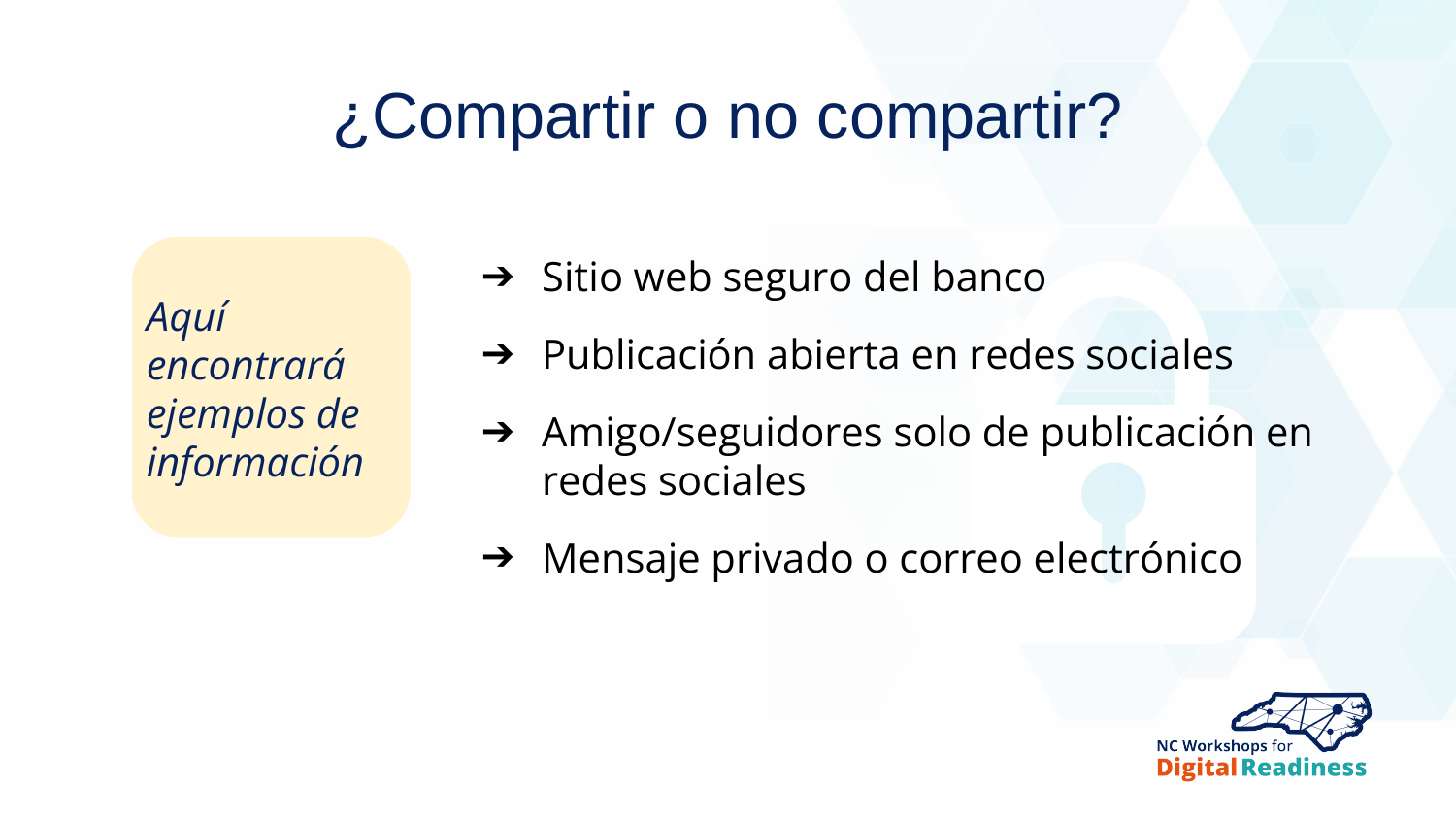

¿Compartir o no compartir?

Sitio web seguro del banco

Publicación abierta en redes sociales

Amigo/seguidores solo de publicación en redes sociales

Mensaje privado o correo electrónico
Aquí
encontrará
ejemplos de
información